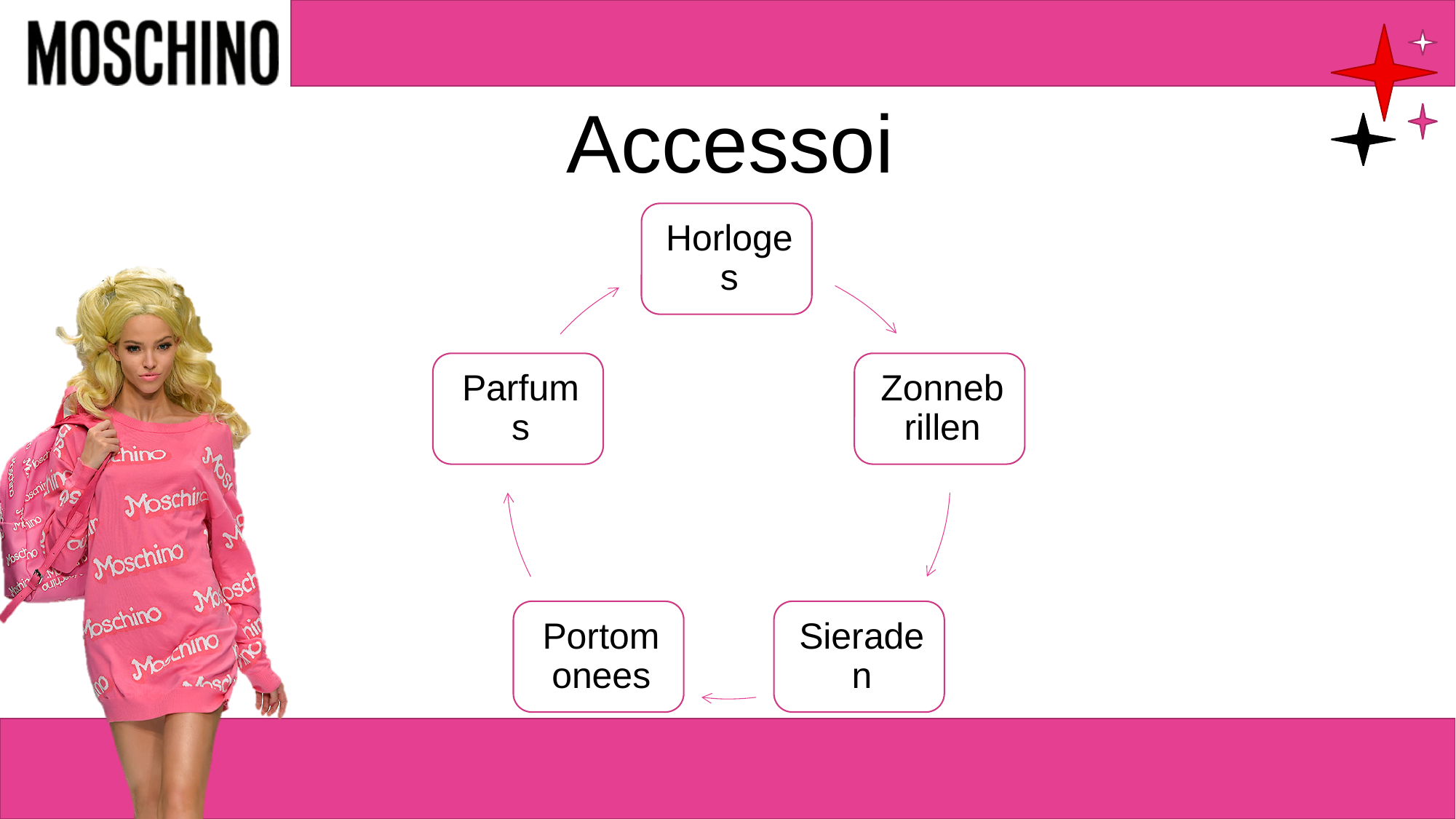

# Accessoires
Horloges
Zonnebrillen
Sieraden
Portomonees
Parfums